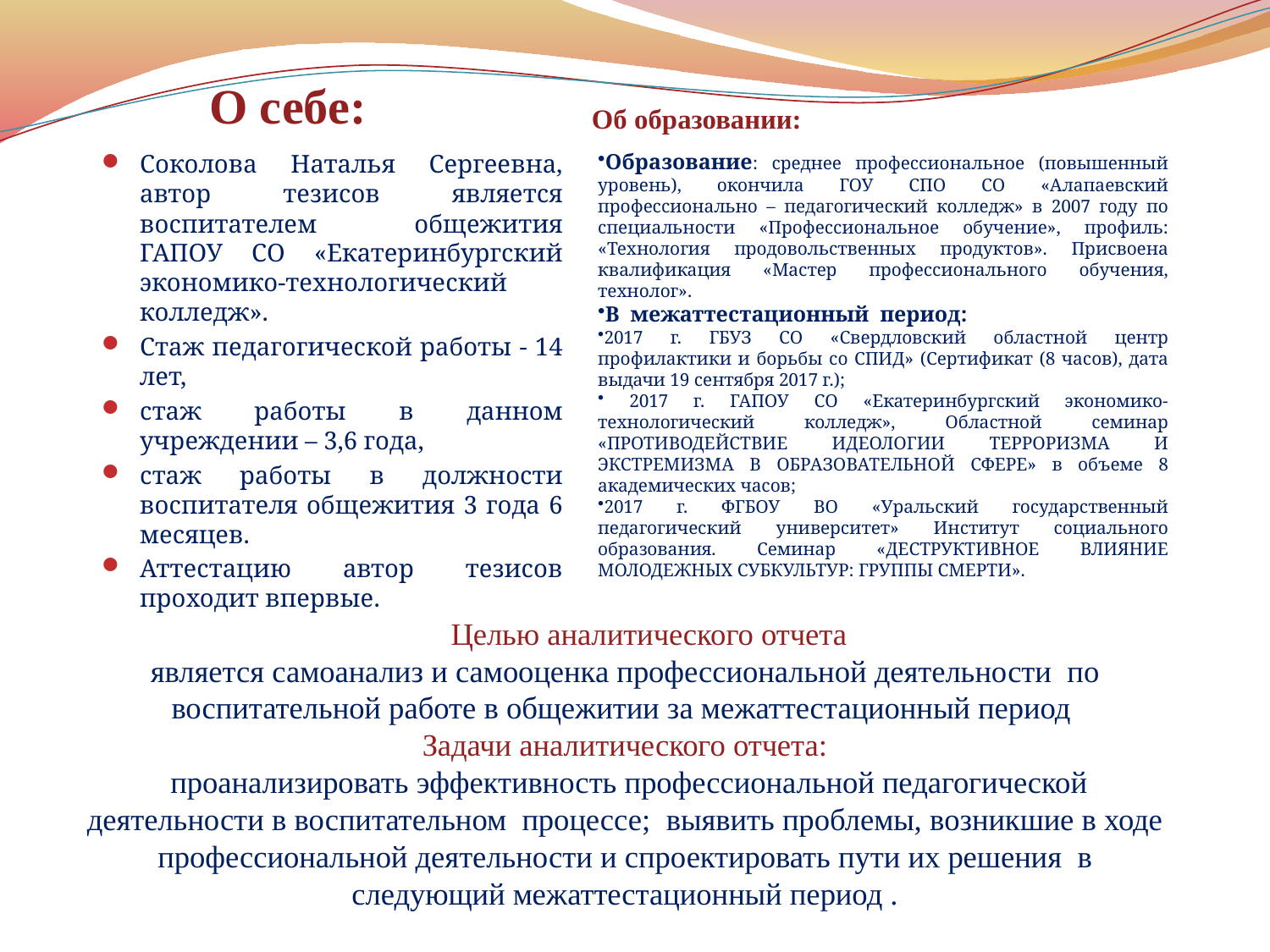

Об образовании:

О себе:
Соколова Наталья Сергеевна, автор тезисов является воспитателем  общежития ГАПОУ СО «Екатеринбургский экономико-технологический колледж».
Стаж педагогической работы - 14 лет,
стаж работы в данном учреждении – 3,6 года,
стаж работы в должности воспитателя общежития 3 года 6 месяцев.
Аттестацию автор тезисов проходит впервые.

Образование: среднее профессиональное (повышенный уровень), окончила ГОУ СПО СО «Алапаевский профессионально – педагогический колледж» в 2007 году по специальности «Профессиональное обучение», профиль: «Технология продовольственных продуктов». Присвоена квалификация «Мастер профессионального обучения, технолог».
В  межаттестационный  период:
2017 г. ГБУЗ СО «Свердловский областной центр профилактики и борьбы со СПИД» (Сертификат (8 часов), дата выдачи 19 сентября 2017 г.);
 2017 г. ГАПОУ СО «Екатеринбургский экономико-технологический колледж», Областной семинар «ПРОТИВОДЕЙСТВИЕ ИДЕОЛОГИИ ТЕРРОРИЗМА И ЭКСТРЕМИЗМА В ОБРАЗОВАТЕЛЬНОЙ СФЕРЕ» в объеме 8 академических часов;
2017 г. ФГБОУ ВО «Уральский государственный педагогический университет» Институт социального образования. Семинар «ДЕСТРУКТИВНОЕ ВЛИЯНИЕ МОЛОДЕЖНЫХ СУБКУЛЬТУР: ГРУППЫ СМЕРТИ».

# Целью аналитического отчета является самоанализ и самооценка профессиональной деятельности  по воспитательной работе в общежитии за межаттестационный период Задачи аналитического отчета: проанализировать эффективность профессиональной педагогической деятельности в воспитательном  процессе;  выявить проблемы, возникшие в ходе профессиональной деятельности и спроектировать пути их решения  в следующий межаттестационный период .